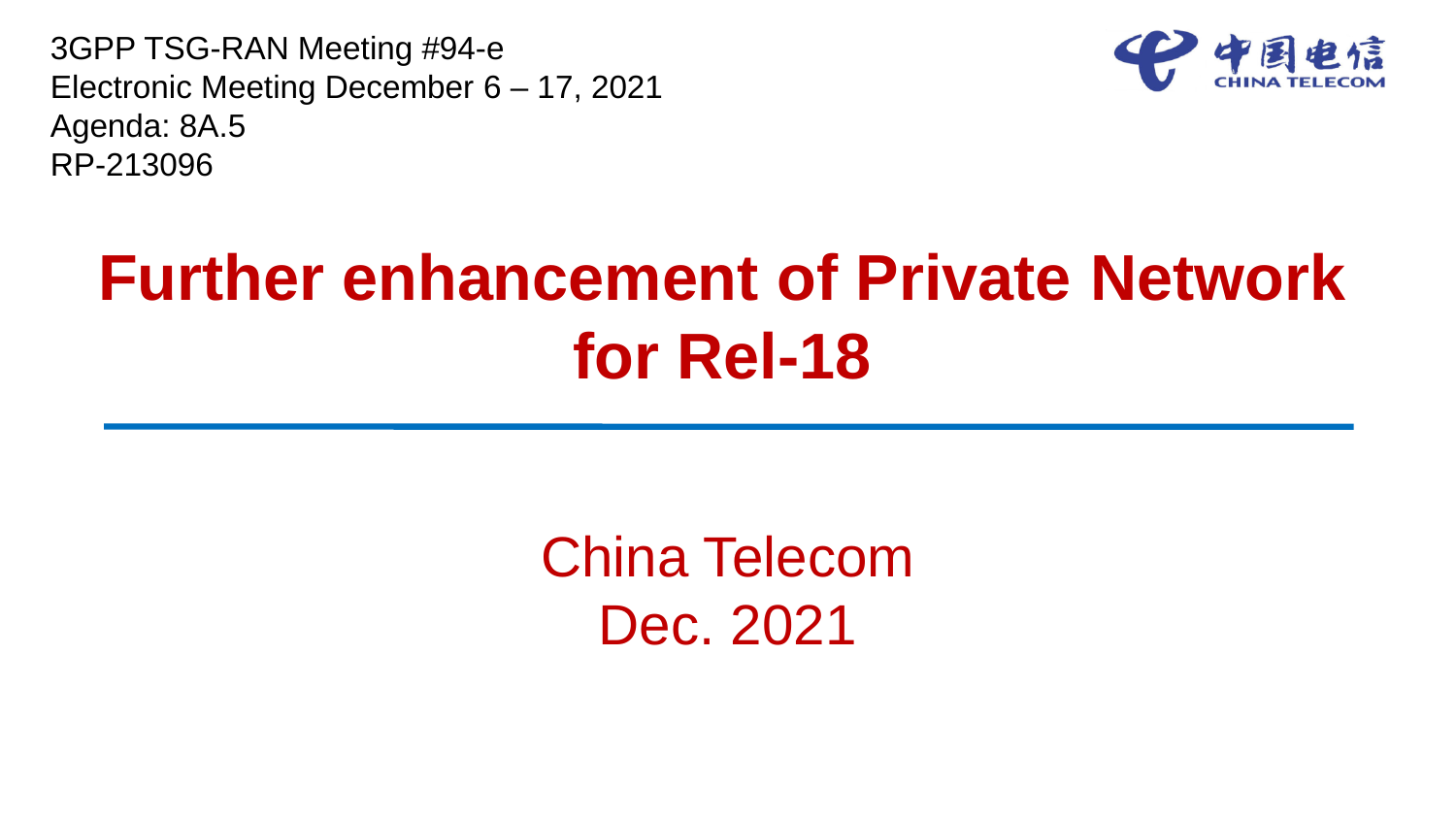

3GPP TSG-RAN Meeting #94-e
Electronic Meeting December 6 – 17, 2021
Agenda: 8A.5
RP-213096
# Further enhancement of Private Network for Rel-18
China Telecom
Dec. 2021